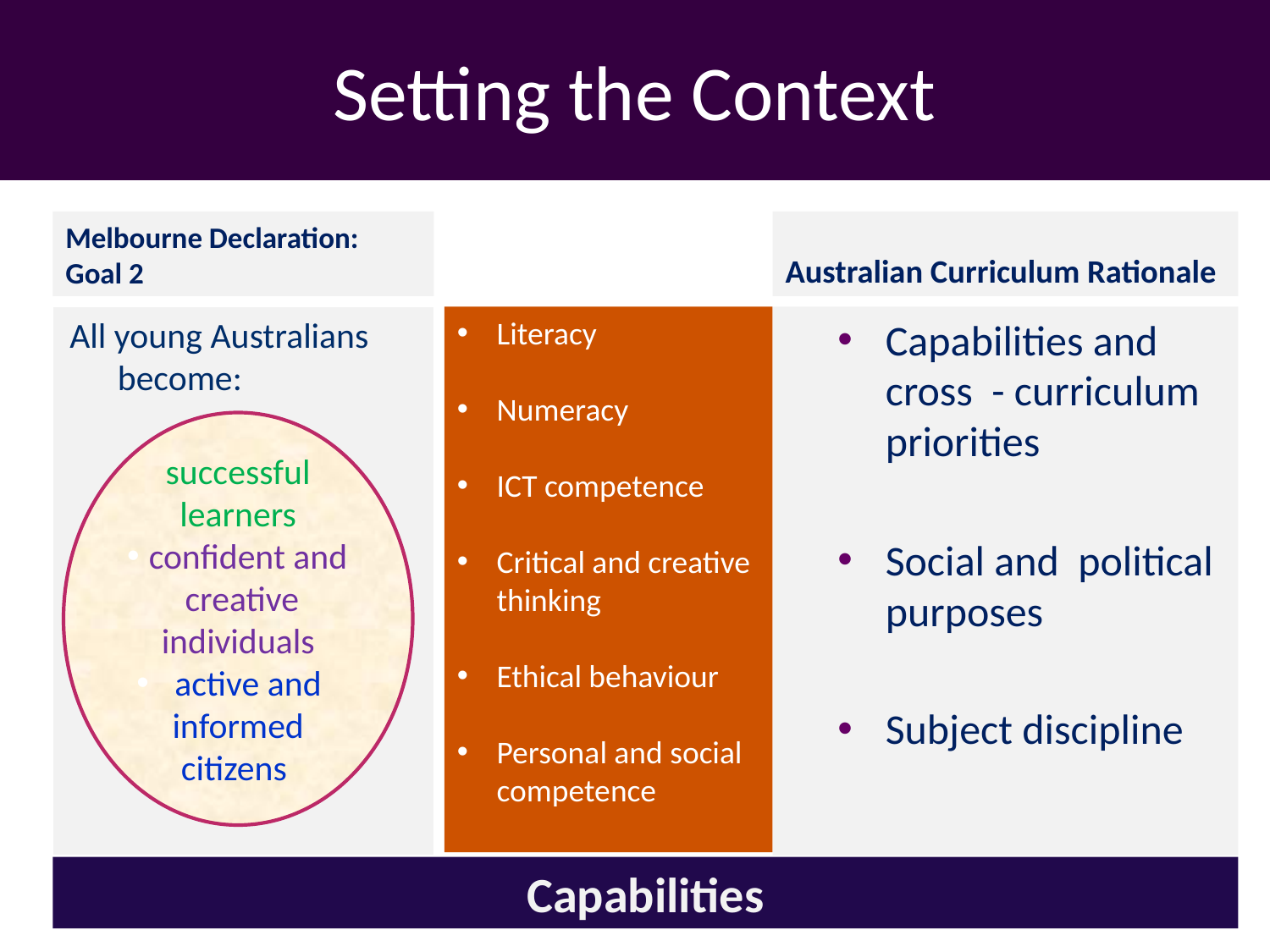

# Setting the Context
Melbourne Declaration: Goal 2
Australian Curriculum Rationale
All young Australians become:

Literacy

Numeracy

ICT competence

Critical and creative thinking

Ethical behaviour

Personal and social competence

Capabilities and  cross  - curriculum priorities

Social and  political  purposes

Subject discipline

successful learners
 confident and  creative individuals
 active and informed citizens
Capabilities